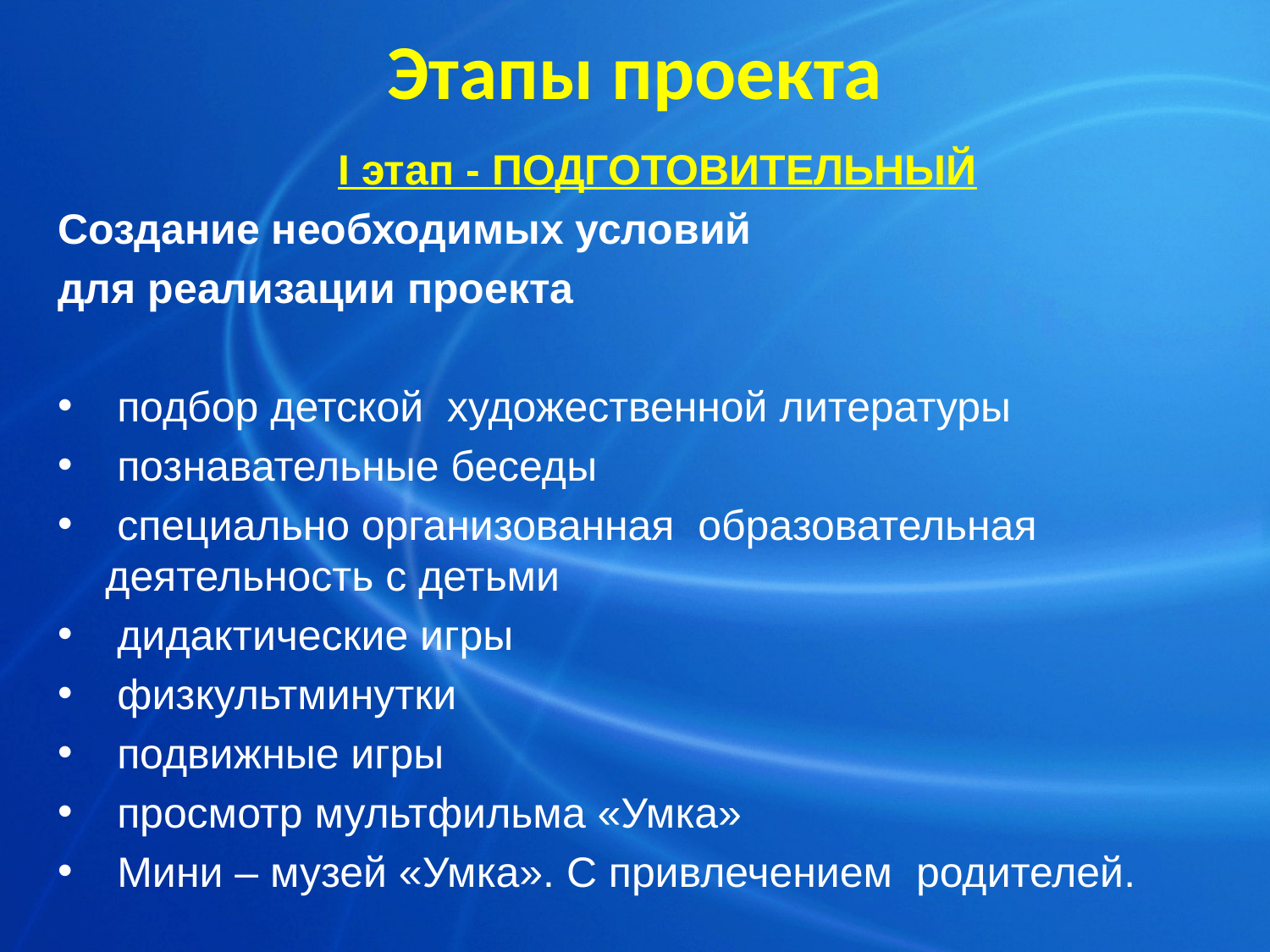

# Этапы проекта
I этап - ПОДГОТОВИТЕЛЬНЫЙ
Создание необходимых условий
для реализации проекта

 подбор детской  художественной литературы
 познавательные беседы
 специально организованная  образовательная    деятельность с детьми
 дидактические игры
 физкультминутки
 подвижные игры
 просмотр мультфильма «Умка»
 Мини – музей «Умка». С привлечением  родителей.